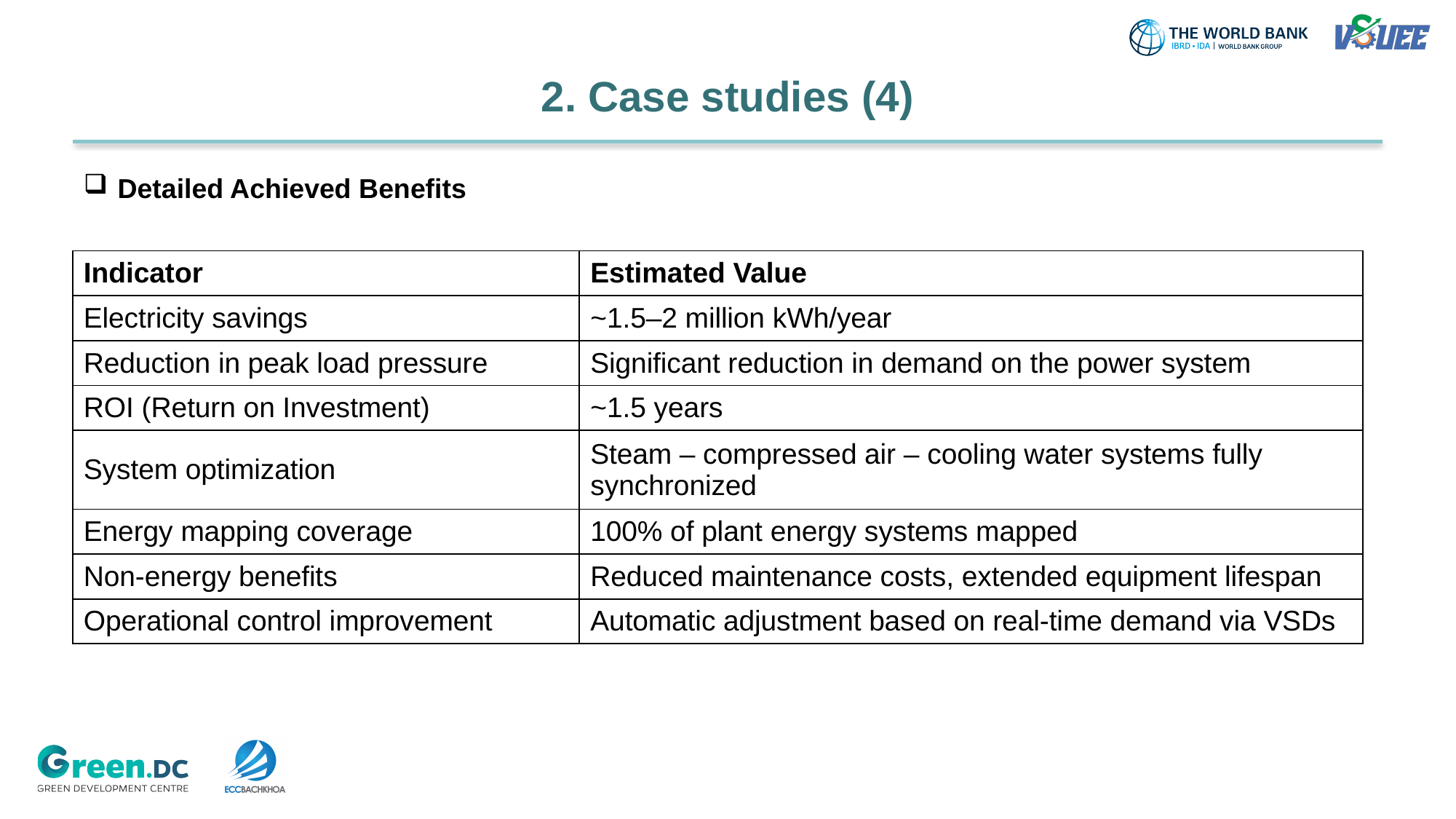

# 2. Case studies (4)
Detailed Achieved Benefits
| Indicator | Estimated Value |
| --- | --- |
| Electricity savings | ~1.5–2 million kWh/year |
| Reduction in peak load pressure | Significant reduction in demand on the power system |
| ROI (Return on Investment) | ~1.5 years |
| System optimization | Steam – compressed air – cooling water systems fully synchronized |
| Energy mapping coverage | 100% of plant energy systems mapped |
| Non-energy benefits | Reduced maintenance costs, extended equipment lifespan |
| Operational control improvement | Automatic adjustment based on real-time demand via VSDs |